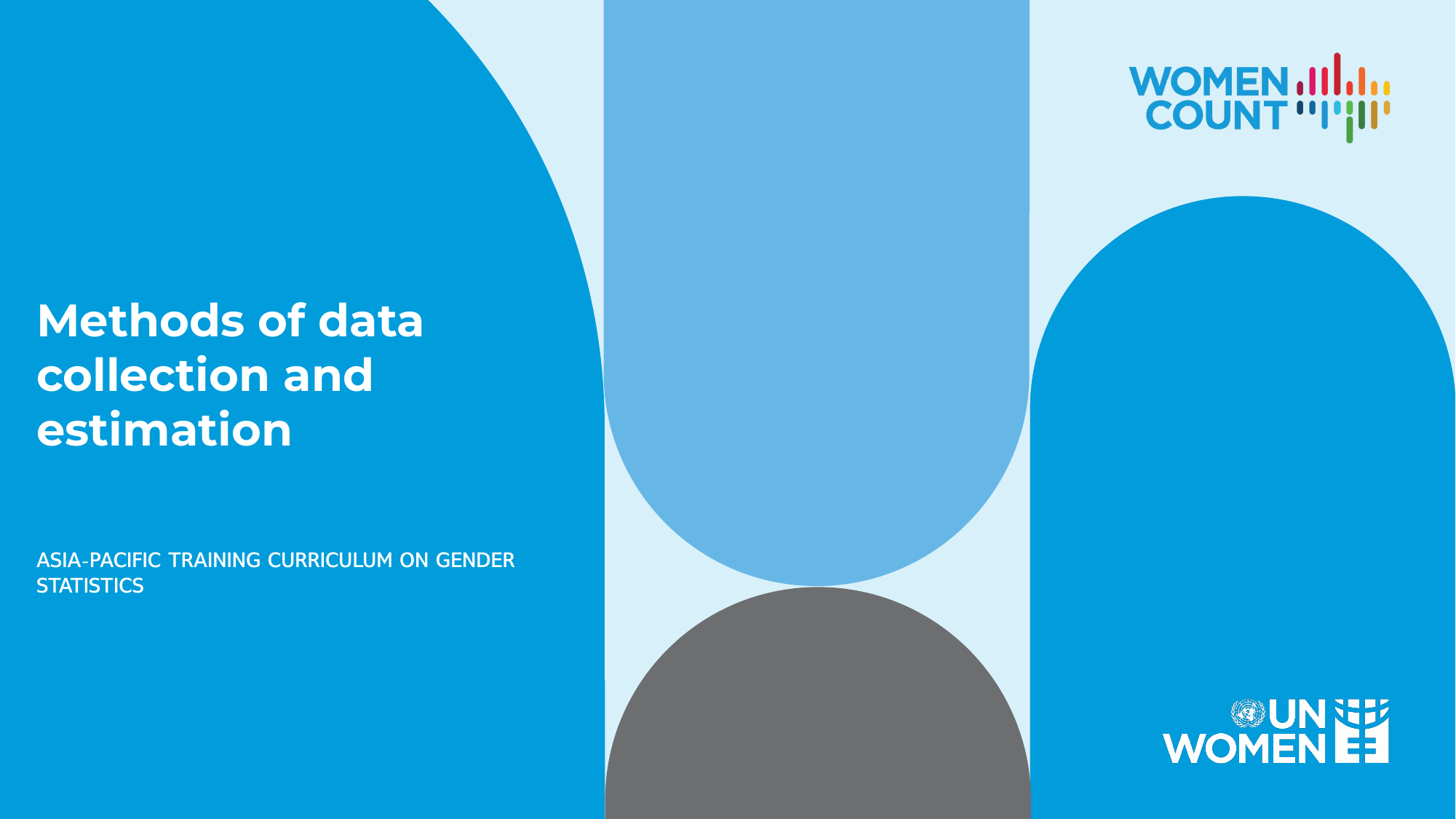

Methods of data collection and estimation
ASIA-PACIFIC TRAINING CURRICULUM ON GENDER STATISTICS